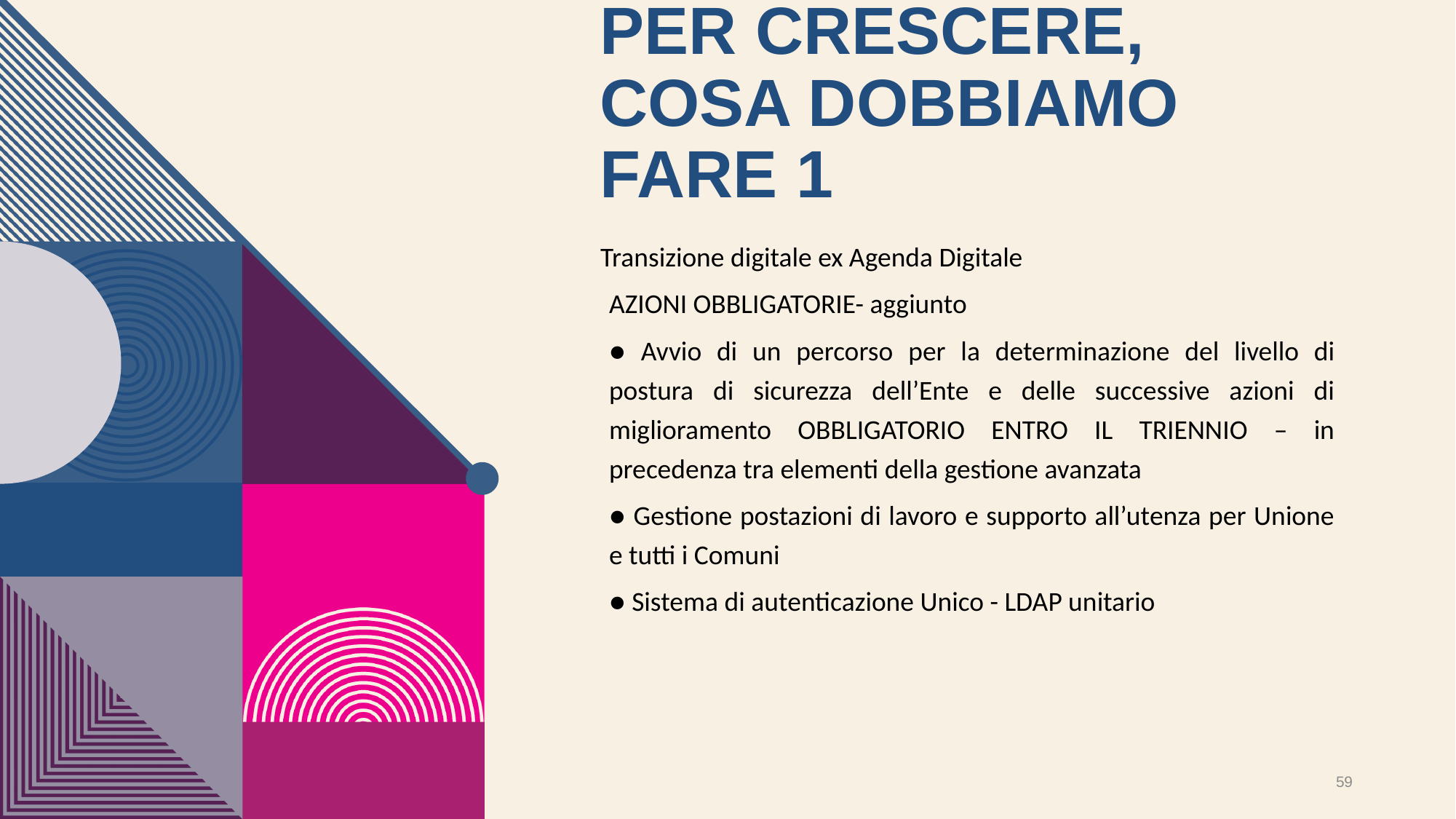

# Per crescere, cosa dobbiamo fare 1
Transizione digitale ex Agenda Digitale
AZIONI OBBLIGATORIE- aggiunto
● Avvio di un percorso per la determinazione del livello di postura di sicurezza dell’Ente e delle successive azioni di miglioramento OBBLIGATORIO ENTRO IL TRIENNIO – in precedenza tra elementi della gestione avanzata
● Gestione postazioni di lavoro e supporto all’utenza per Unione e tutti i Comuni
● Sistema di autenticazione Unico - LDAP unitario

59